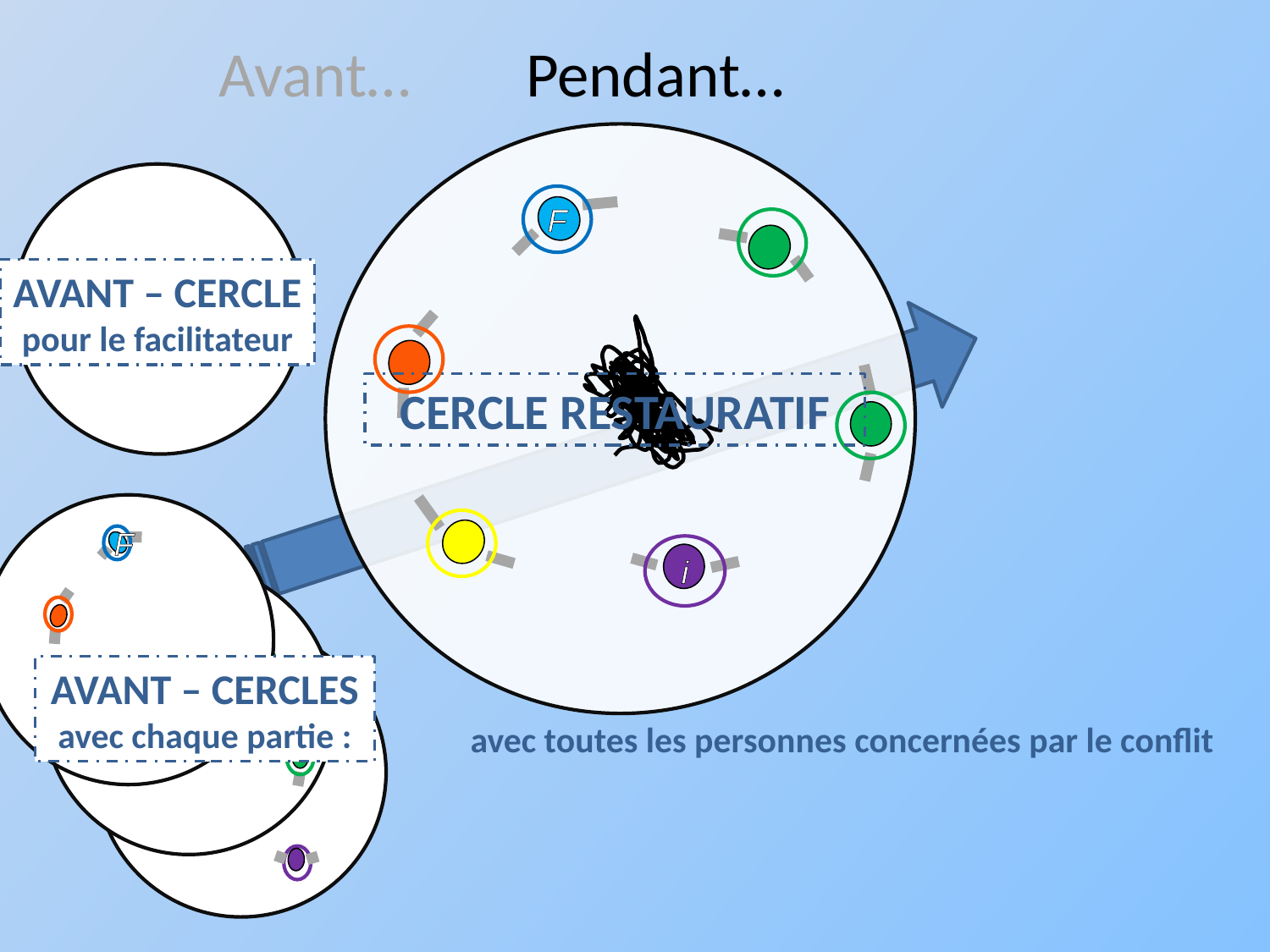

Avant…
Pendant…

F

AVANT – CERCLE
pour le facilitateur
#
CERCLE RESTAURATIF

F

i

F

AVANT – CERCLES
avec chaque partie :

F

 avec toutes les personnes concernées par le conflit